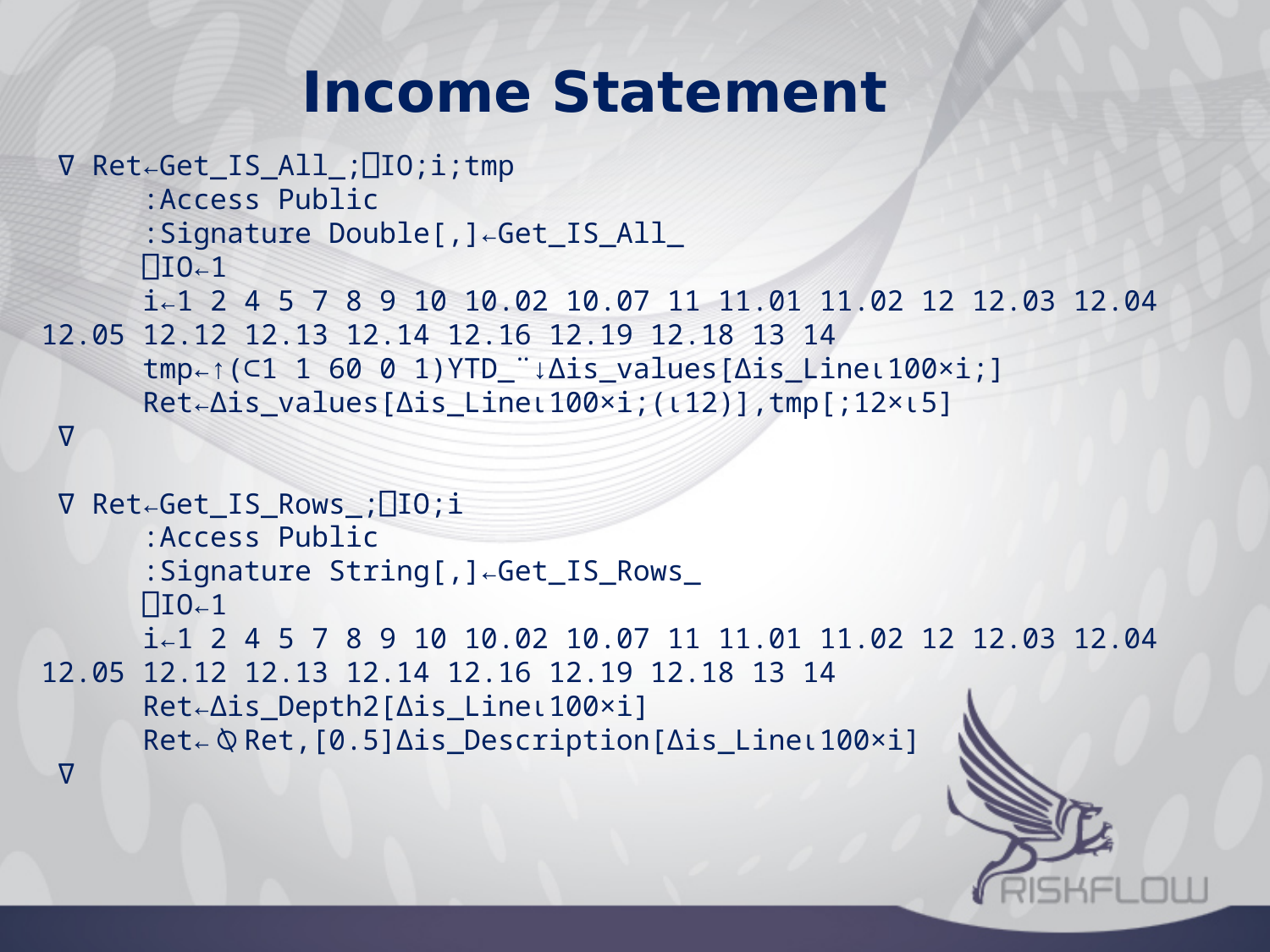

Income Statement
 ∇ Ret←Get_IS_All_;⎕IO;i;tmp
      :Access Public
      :Signature Double[,]←Get_IS_All_
      ⎕IO←1
      i←1 2 4 5 7 8 9 10 10.02 10.07 11 11.01 11.02 12 12.03 12.04 12.05 12.12 12.13 12.14 12.16 12.19 12.18 13 14
      tmp←↑(⊂1 1 60 0 1)YTD_¨↓∆is_values[∆is_Line⍳100×i;]
      Ret←∆is_values[∆is_Line⍳100×i;(⍳12)],tmp[;12×⍳5]
 ∇

 ∇ Ret←Get_IS_Rows_;⎕IO;i
      :Access Public
      :Signature String[,]←Get_IS_Rows_
      ⎕IO←1
      i←1 2 4 5 7 8 9 10 10.02 10.07 11 11.01 11.02 12 12.03 12.04 12.05 12.12 12.13 12.14 12.16 12.19 12.18 13 14
      Ret←∆is_Depth2[∆is_Line⍳100×i]
      Ret←⍉Ret,[0.5]∆is_Description[∆is_Line⍳100×i]
 ∇